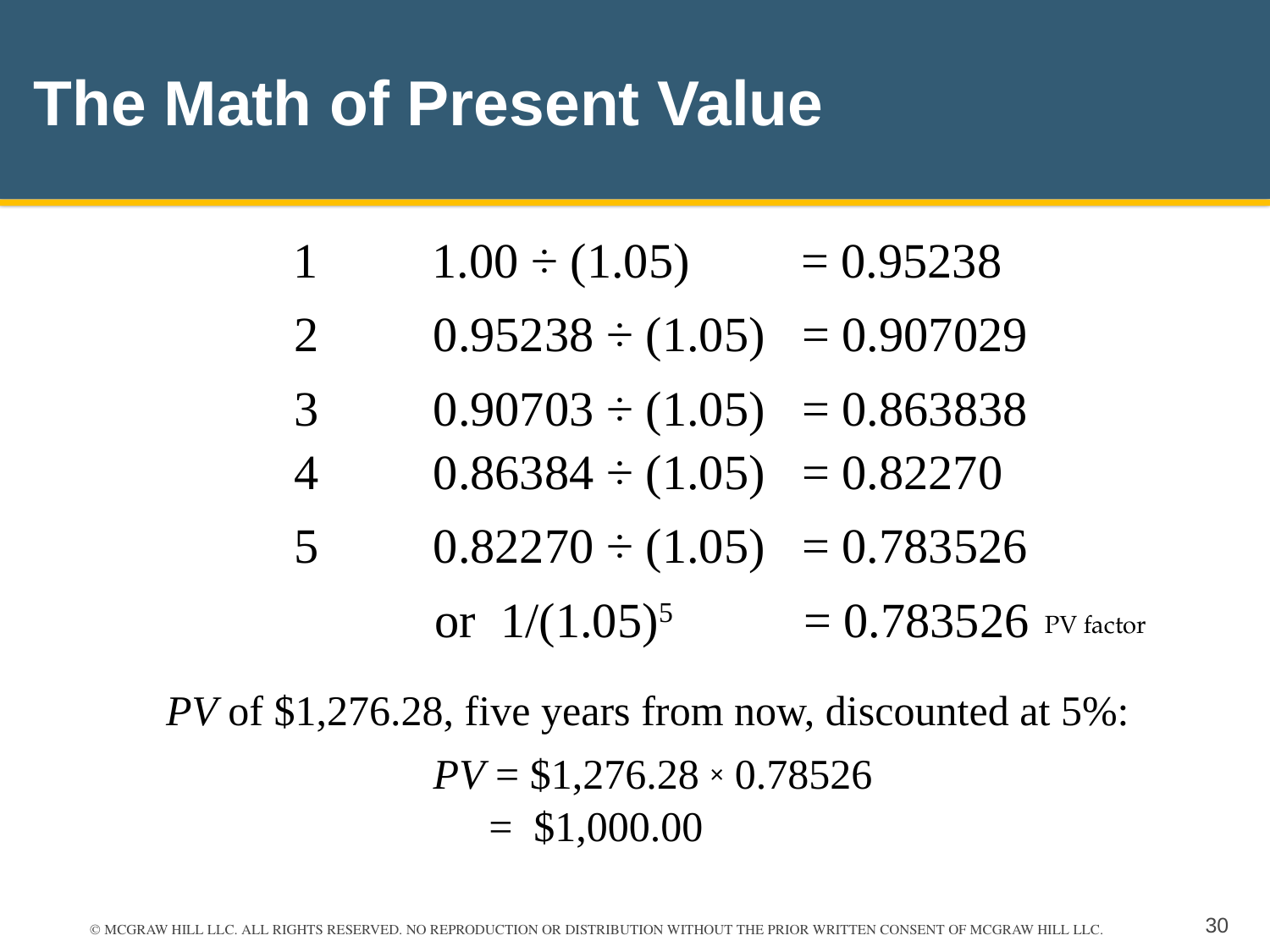

# The Math of Present Value
1	 1.00 ÷ (1.05) 	= 0.95238
2	 0.95238 ÷ (1.05) 	= 0.907029
3	 0.90703 ÷ (1.05) 	= 0.863838
4	 0.86384 ÷ (1.05) 	= 0.82270
5	 0.82270 ÷ (1.05) 	= 0.783526
 or  1/(1.05)5 	= 0.783526
PV factor
PV of $1,276.28, five years from now, discounted at 5%:
PV = $1,276.28 × 0.78526
=  $1,000.00
© MCGRAW HILL LLC. ALL RIGHTS RESERVED. NO REPRODUCTION OR DISTRIBUTION WITHOUT THE PRIOR WRITTEN CONSENT OF MCGRAW HILL LLC.
30